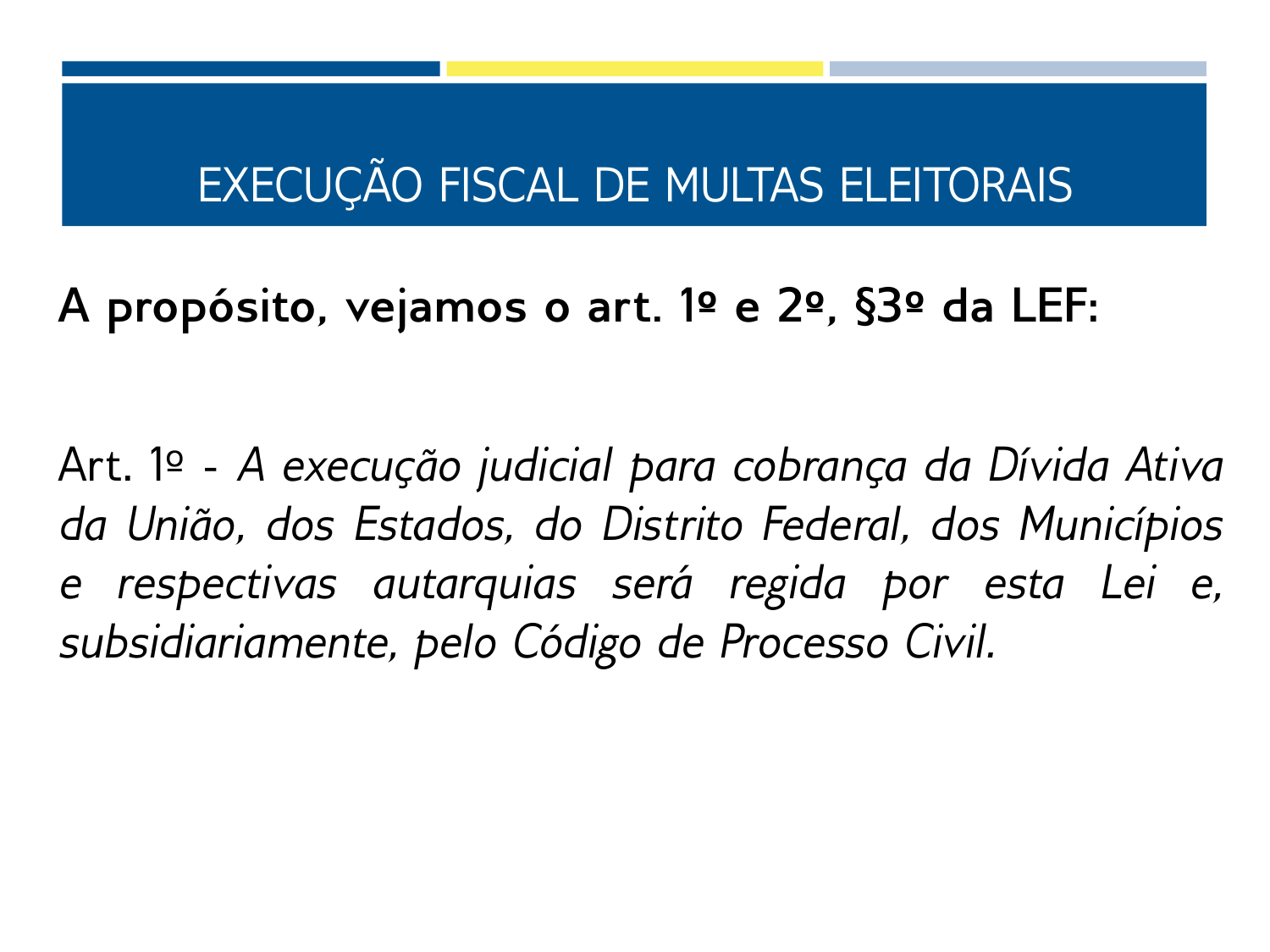

# EXECUÇÃO FISCAL DE MULTAS ELEITORAIS
A propósito, vejamos o art. 1º e 2º, §3º da LEF:

Art. 1º - A execução judicial para cobrança da Dívida Ativa da União, dos Estados, do Distrito Federal, dos Municípios e respectivas autarquias será regida por esta Lei e, subsidiariamente, pelo Código de Processo Civil.